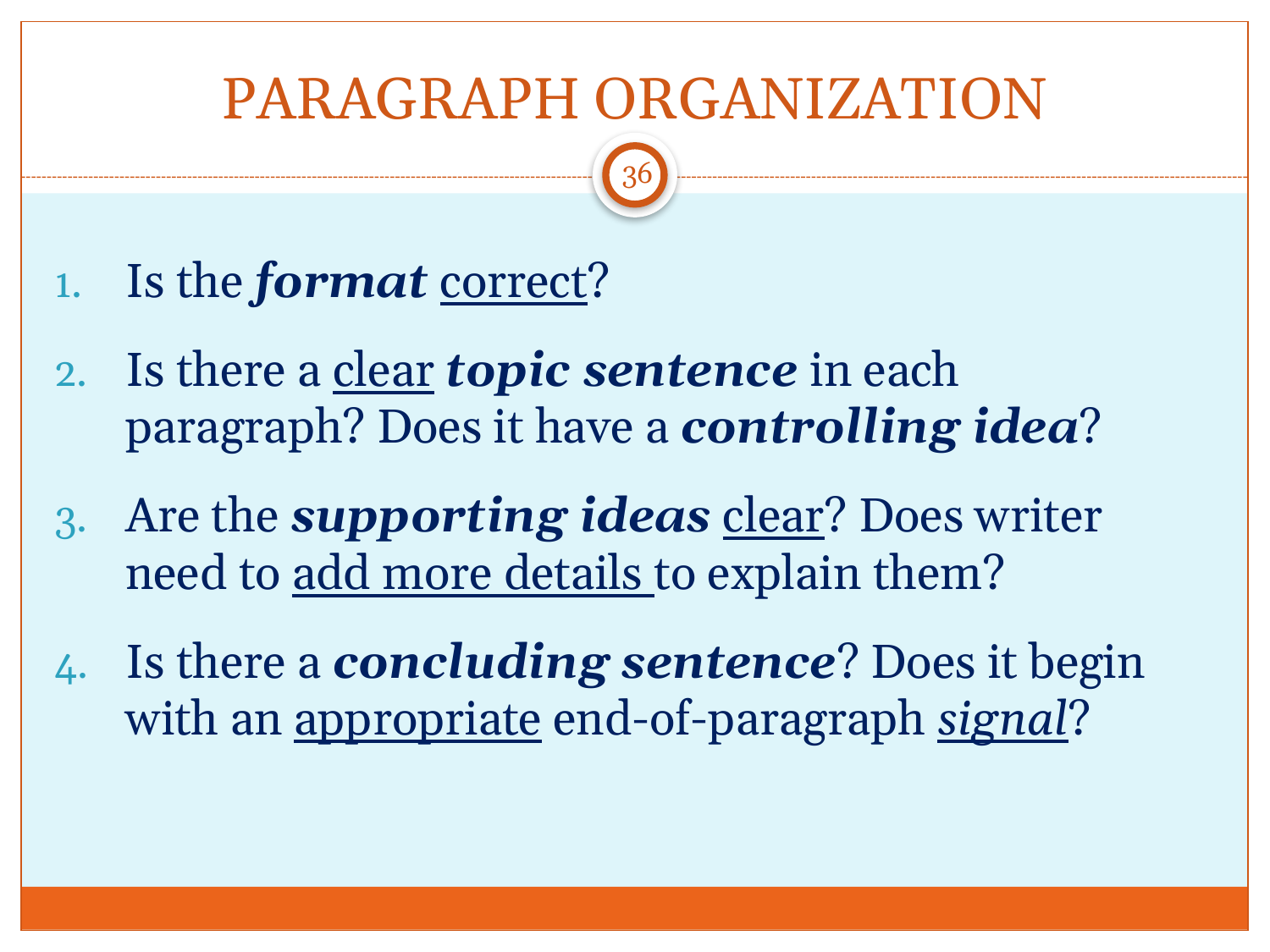

# PARAGRAPH ORGANIZATION
36
Is the format correct?
Is there a clear topic sentence in each paragraph? Does it have a controlling idea?
Are the supporting ideas clear? Does writer need to add more details to explain them?
Is there a concluding sentence? Does it begin with an appropriate end-of-paragraph signal?